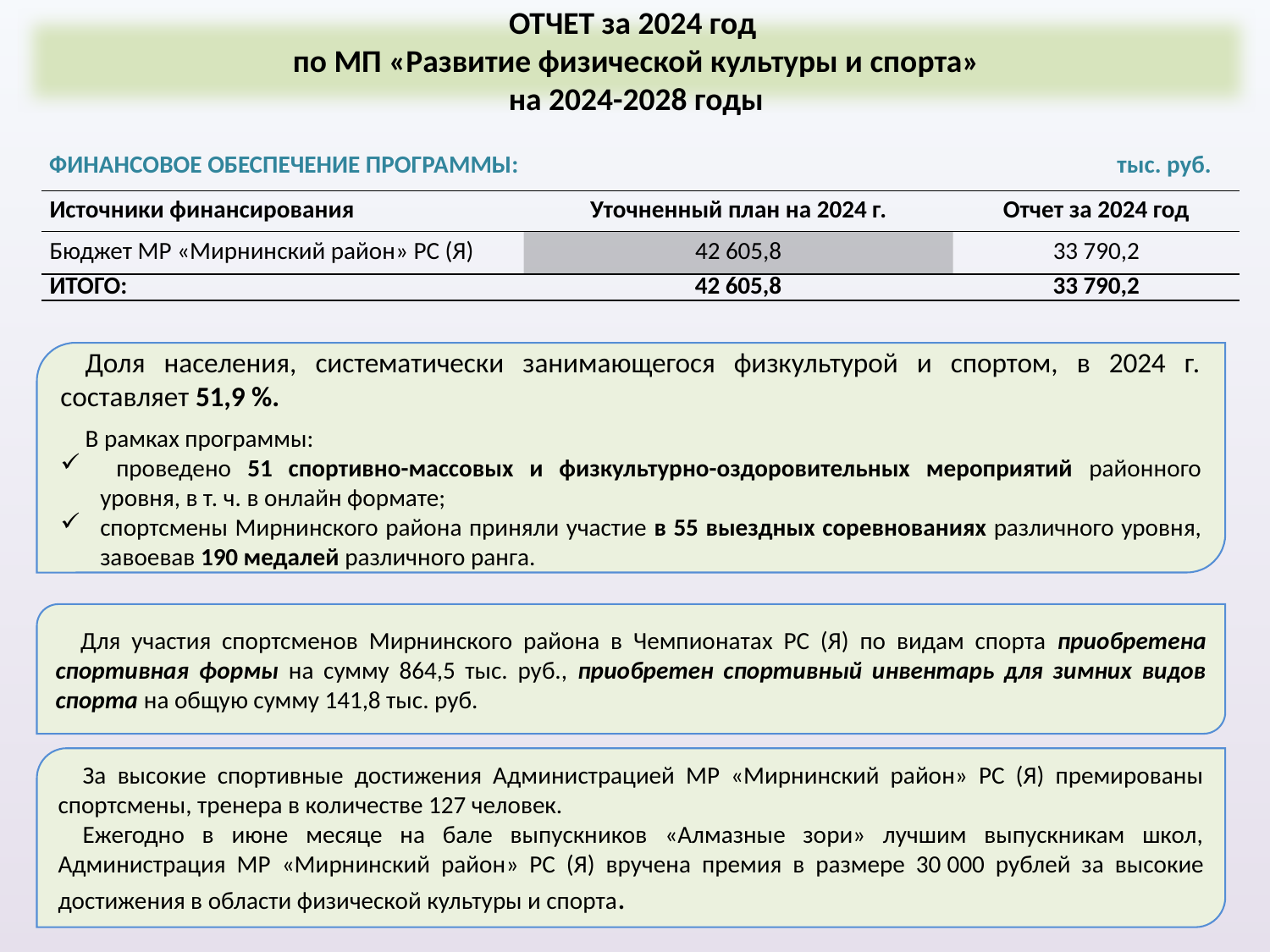

ОТЧЕТ за 2024 год
по МП «Развитие физической культуры и спорта»
на 2024-2028 годы
ФИНАНСОВОЕ ОБЕСПЕЧЕНИЕ ПРОГРАММЫ:                                                                                                             тыс. руб.
| Источники финансирования | Уточненный план на 2024 г. | Отчет за 2024 год |
| --- | --- | --- |
| Бюджет МР «Мирнинский район» РС (Я) | 42 605,8 | 33 790,2 |
| ИТОГО: | 42 605,8 | 33 790,2 |
Доля населения, систематически занимающегося физкультурой и спортом, в 2024 г. составляет 51,9 %.
В рамках программы:
 проведено 51 спортивно-массовых и физкультурно-оздоровительных мероприятий районного уровня, в т. ч. в онлайн формате;
спортсмены Мирнинского района приняли участие в 55 выездных соревнованиях различного уровня, завоевав 190 медалей различного ранга.
Для участия спортсменов Мирнинского района в Чемпионатах РС (Я) по видам спорта приобретена спортивная формы на сумму 864,5 тыс. руб., приобретен спортивный инвентарь для зимних видов спорта на общую сумму 141,8 тыс. руб.

За высокие спортивные достижения Администрацией МР «Мирнинский район» РС (Я) премированы спортсмены, тренера в количестве 127 человек.
Ежегодно в июне месяце на бале выпускников «Алмазные зори» лучшим выпускникам школ, Администрация МР «Мирнинский район» РС (Я) вручена премия в размере 30 000 рублей за высокие достижения в области физической культуры и спорта.